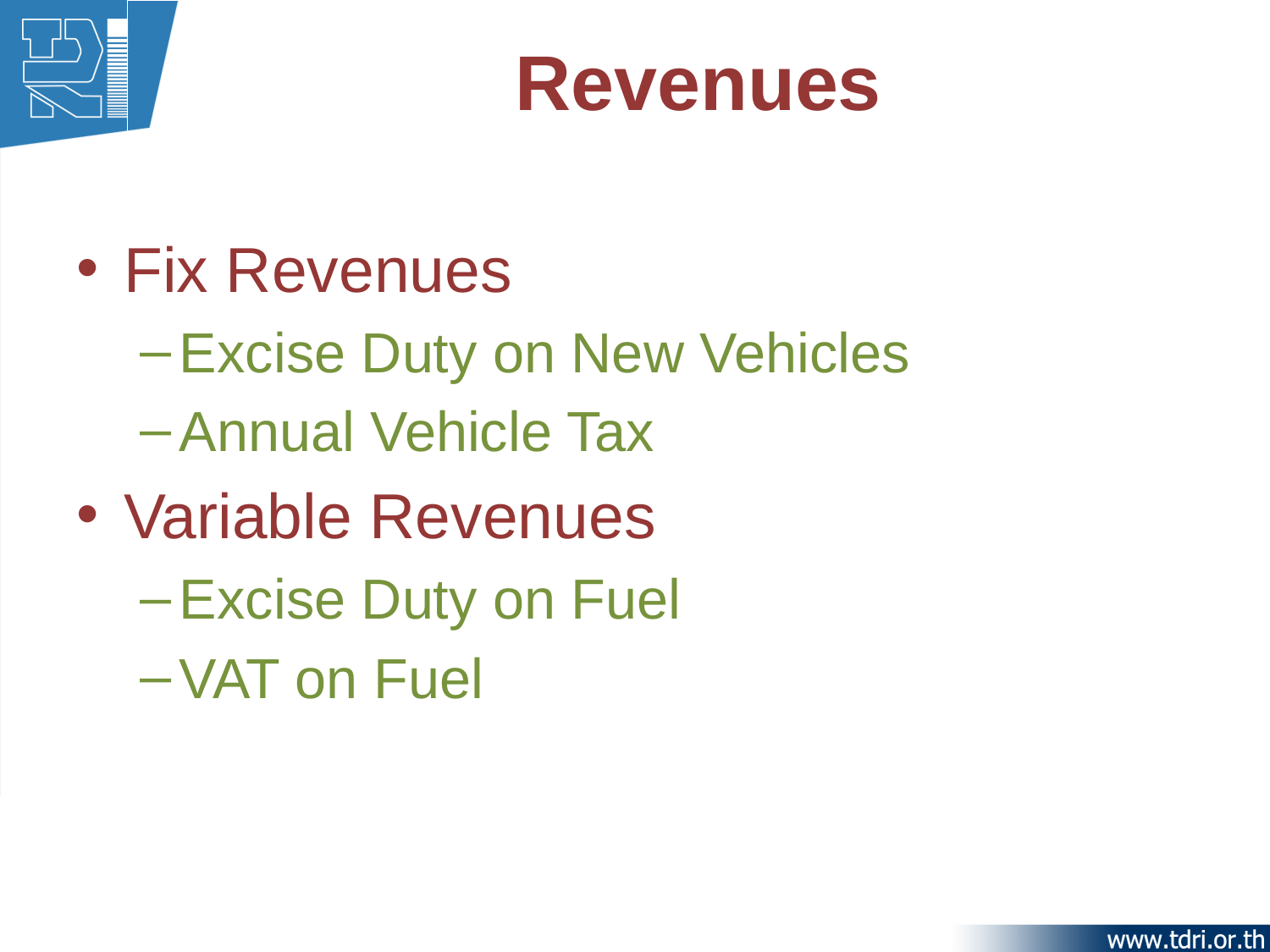

# Revenues
Fix Revenues
Excise Duty on New Vehicles
Annual Vehicle Tax
Variable Revenues
Excise Duty on Fuel
VAT on Fuel